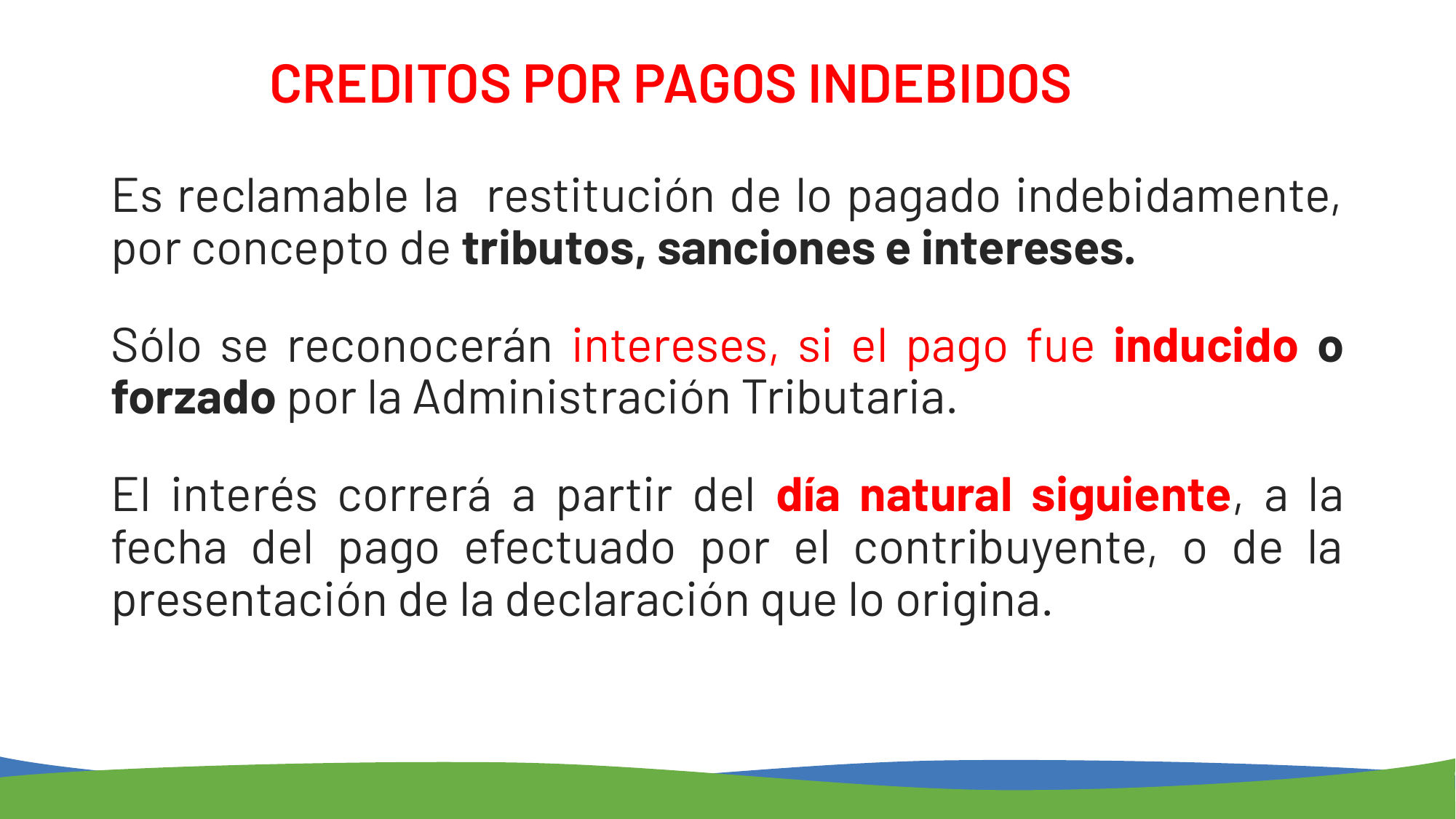

# CREDITOS POR PAGOS INDEBIDOS

Es reclamable la  restitución de lo pagado indebidamente, por concepto de tributos, sanciones e intereses.

Sólo se reconocerán intereses, si el pago fue inducido o forzado por la Administración Tributaria.

El interés correrá a partir del día natural siguiente, a la fecha del pago efectuado por el contribuyente, o de la presentación de la declaración que lo origina.